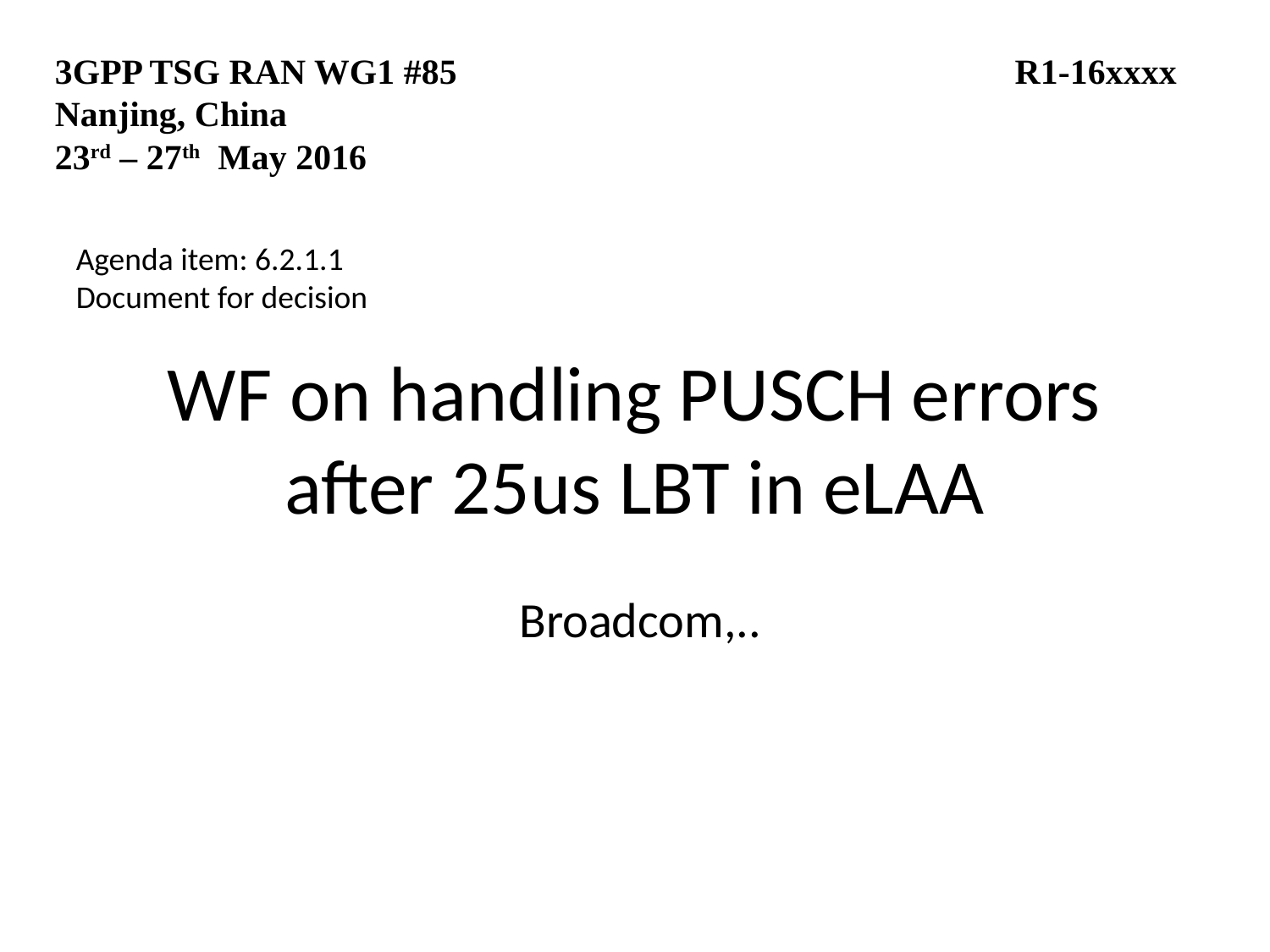

3GPP TSG RAN WG1 #85				        R1-16xxxx
Nanjing, China
23rd – 27th  May 2016
Agenda item: 6.2.1.1
Document for decision
# WF on handling PUSCH errors after 25us LBT in eLAA
Broadcom,..